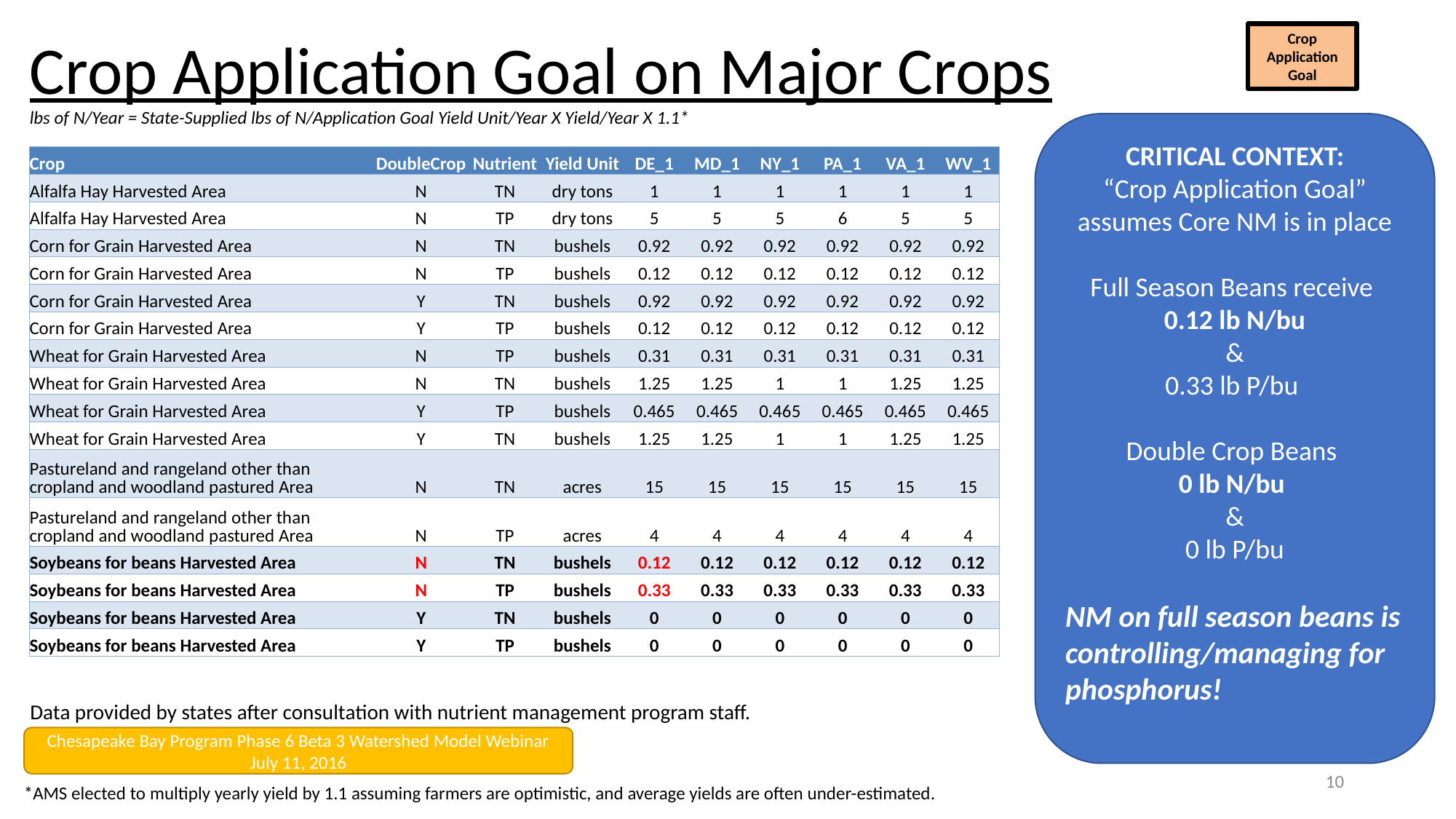

# Crop Application Goal on Major Crops lbs of N/Year = State-Supplied lbs of N/Application Goal Yield Unit/Year X Yield/Year X 1.1*
Crop Application Goal
CRITICAL CONTEXT:
“Crop Application Goal” assumes Core NM is in place

Full Season Beans receive
0.12 lb N/bu
&
0.33 lb P/bu

Double Crop Beans
0 lb N/bu
&
0 lb P/bu

NM on full season beans is controlling/managing for phosphorus!

| Crop | DoubleCrop | Nutrient | Yield Unit | DE\_1 | MD\_1 | NY\_1 | PA\_1 | VA\_1 | WV\_1 |
| --- | --- | --- | --- | --- | --- | --- | --- | --- | --- |
| Alfalfa Hay Harvested Area | N | TN | dry tons | 1 | 1 | 1 | 1 | 1 | 1 |
| Alfalfa Hay Harvested Area | N | TP | dry tons | 5 | 5 | 5 | 6 | 5 | 5 |
| Corn for Grain Harvested Area | N | TN | bushels | 0.92 | 0.92 | 0.92 | 0.92 | 0.92 | 0.92 |
| Corn for Grain Harvested Area | N | TP | bushels | 0.12 | 0.12 | 0.12 | 0.12 | 0.12 | 0.12 |
| Corn for Grain Harvested Area | Y | TN | bushels | 0.92 | 0.92 | 0.92 | 0.92 | 0.92 | 0.92 |
| Corn for Grain Harvested Area | Y | TP | bushels | 0.12 | 0.12 | 0.12 | 0.12 | 0.12 | 0.12 |
| Wheat for Grain Harvested Area | N | TP | bushels | 0.31 | 0.31 | 0.31 | 0.31 | 0.31 | 0.31 |
| Wheat for Grain Harvested Area | N | TN | bushels | 1.25 | 1.25 | 1 | 1 | 1.25 | 1.25 |
| Wheat for Grain Harvested Area | Y | TP | bushels | 0.465 | 0.465 | 0.465 | 0.465 | 0.465 | 0.465 |
| Wheat for Grain Harvested Area | Y | TN | bushels | 1.25 | 1.25 | 1 | 1 | 1.25 | 1.25 |
| Pastureland and rangeland other than cropland and woodland pastured Area | N | TN | acres | 15 | 15 | 15 | 15 | 15 | 15 |
| Pastureland and rangeland other than cropland and woodland pastured Area | N | TP | acres | 4 | 4 | 4 | 4 | 4 | 4 |
| Soybeans for beans Harvested Area | N | TN | bushels | 0.12 | 0.12 | 0.12 | 0.12 | 0.12 | 0.12 |
| Soybeans for beans Harvested Area | N | TP | bushels | 0.33 | 0.33 | 0.33 | 0.33 | 0.33 | 0.33 |
| Soybeans for beans Harvested Area | Y | TN | bushels | 0 | 0 | 0 | 0 | 0 | 0 |
| Soybeans for beans Harvested Area | Y | TP | bushels | 0 | 0 | 0 | 0 | 0 | 0 |
Data provided by states after consultation with nutrient management program staff.
Chesapeake Bay Program Phase 6 Beta 3 Watershed Model Webinar
July 11, 2016
10
*AMS elected to multiply yearly yield by 1.1 assuming farmers are optimistic, and average yields are often under-estimated.